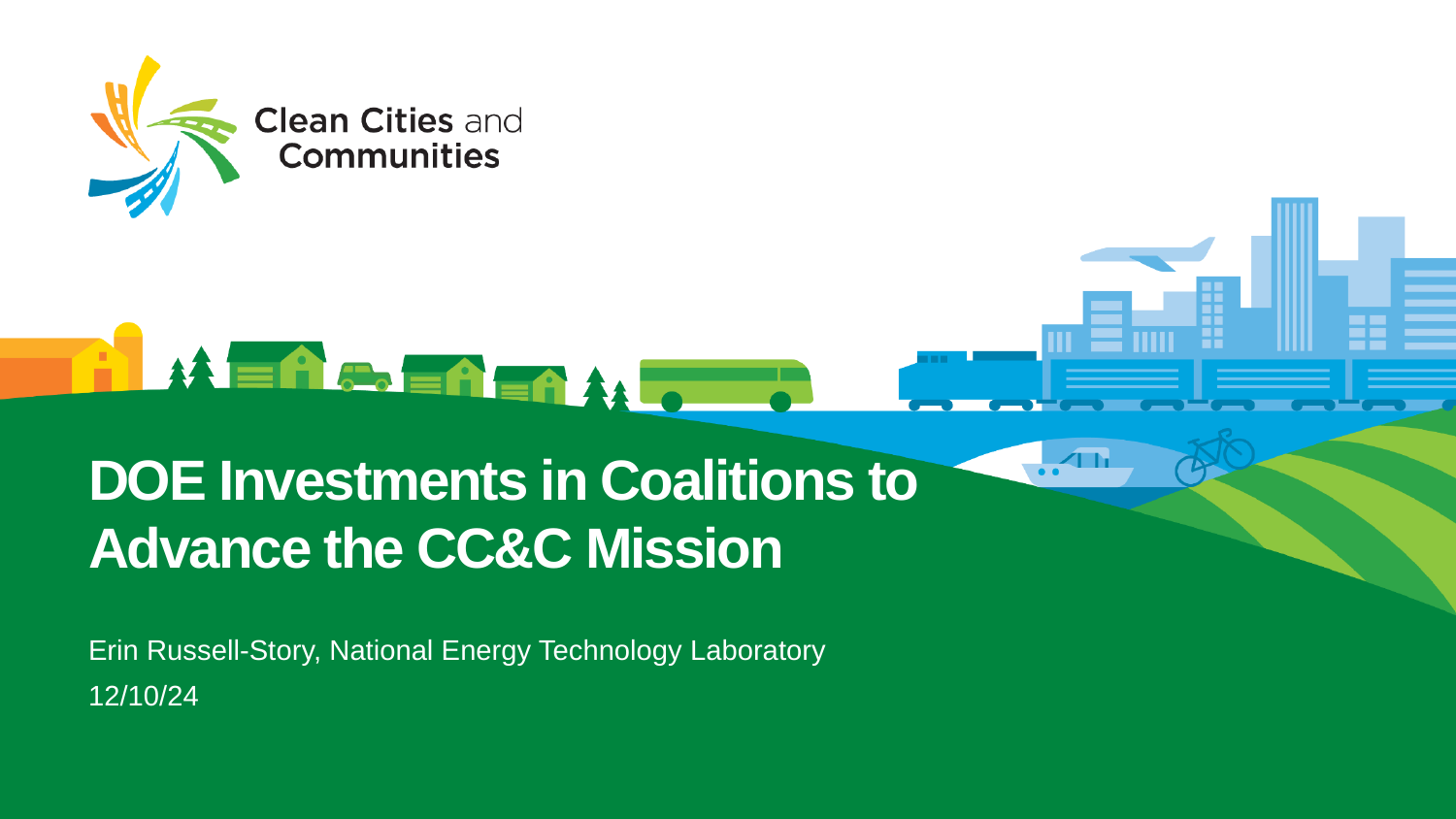

# DOE Investments in Coalitions to Advance the CC&C Mission
Erin Russell-Story, National Energy Technology Laboratory
12/10/24